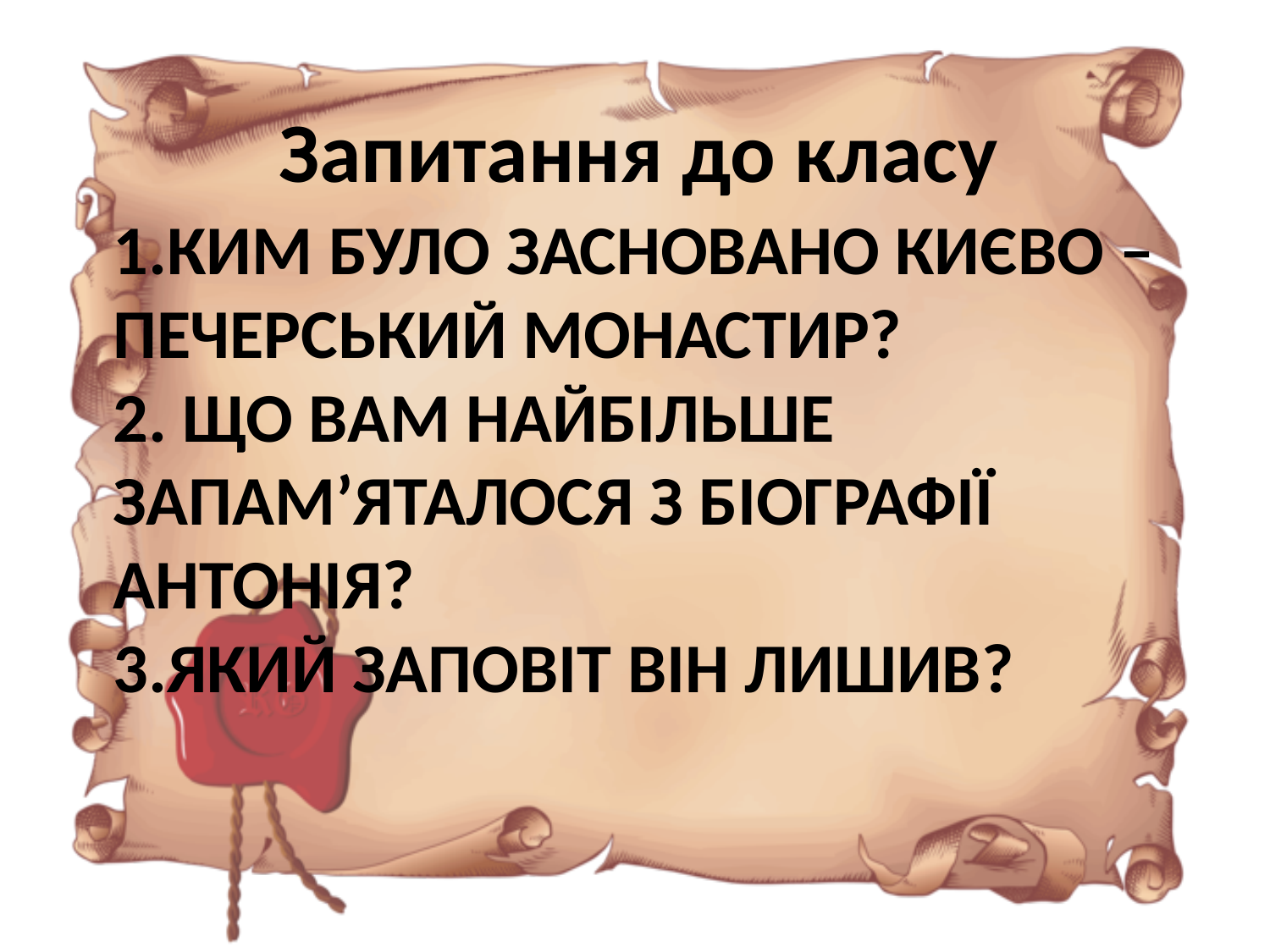

Запитання до класу
# 1.Ким було засновано Києво – Печерський монастир? 2. Що вам найбільше запам’яталося з біографії Антонія? 3.Який заповіт він лишив?